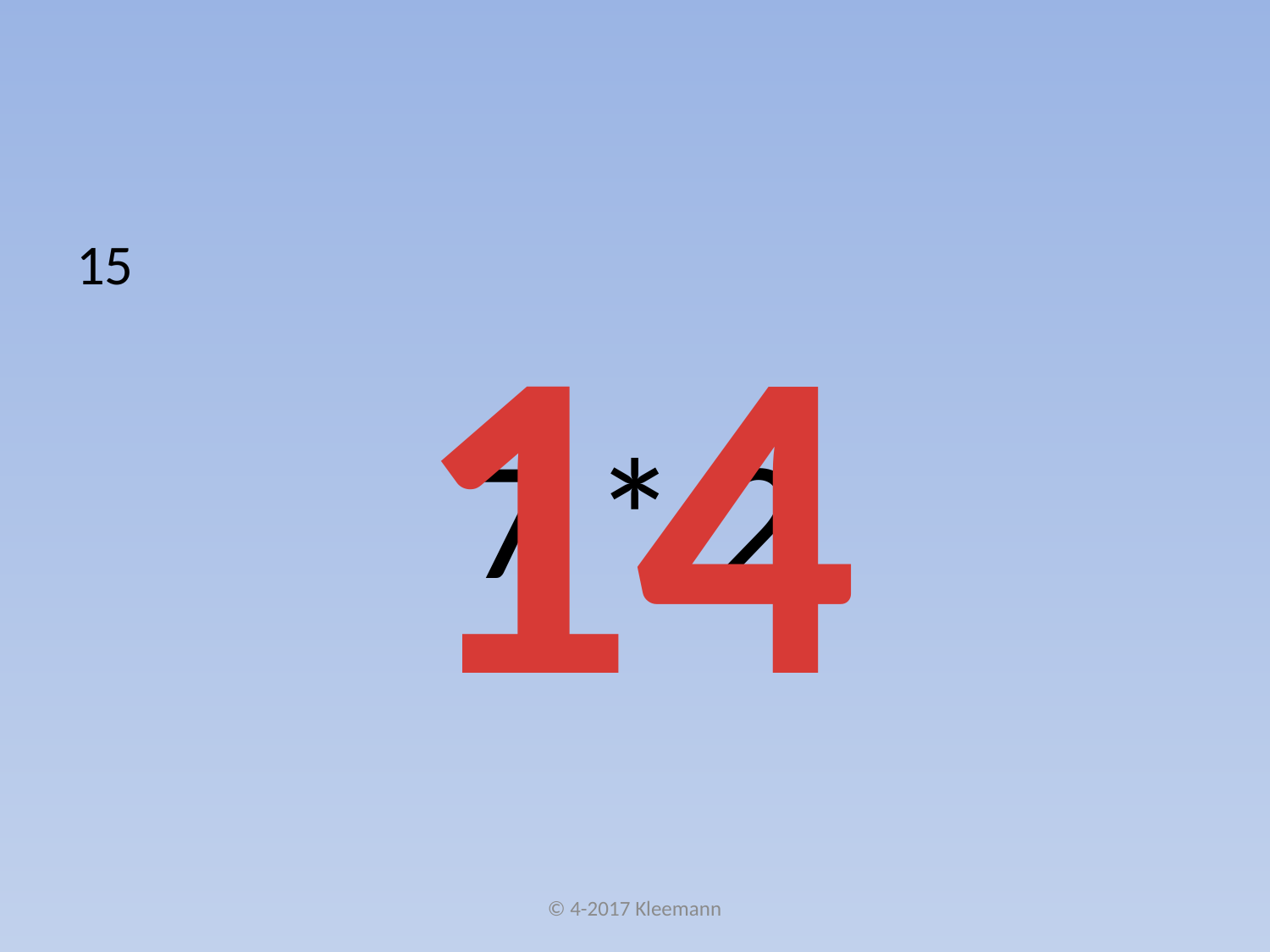

#
15

7 * 2
14
© 4-2017 Kleemann